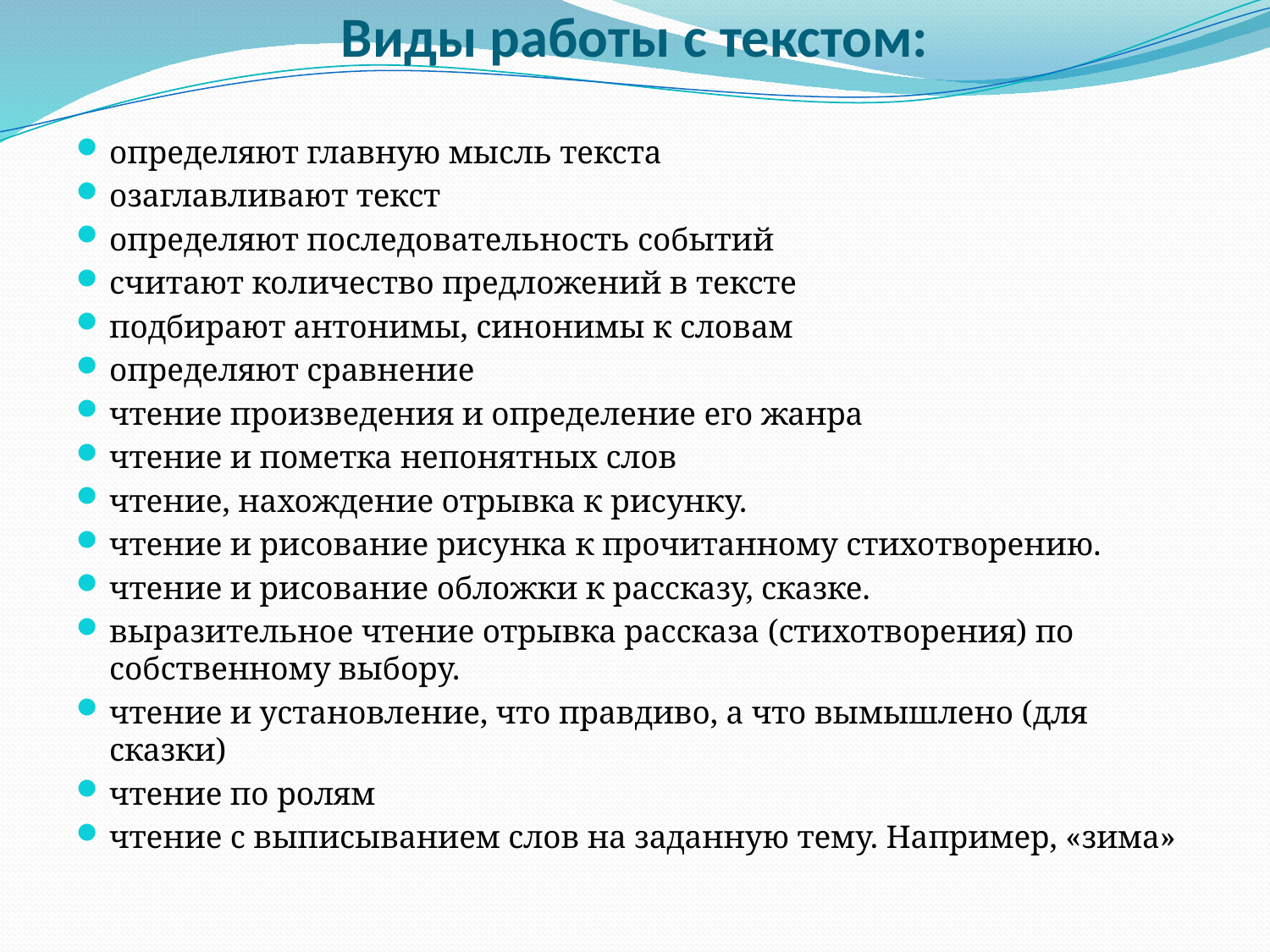

# Виды работы с текстом:
определяют главную мысль текста
озаглавливают текст
определяют последовательность событий
считают количество предложений в тексте
подбирают антонимы, синонимы к словам
определяют сравнение
чтение произведения и определение его жанра
чтение и пометка непонятных слов
чтение, нахождение отрывка к рисунку.
чтение и рисование рисунка к прочитанному стихотворению.
чтение и рисование обложки к рассказу, сказке.
выразительное чтение отрывка рассказа (стихотворения) по собственному выбору.
чтение и установление, что правдиво, а что вымышлено (для сказки)
чтение по ролям
чтение с выписыванием слов на заданную тему. Например, «зима»